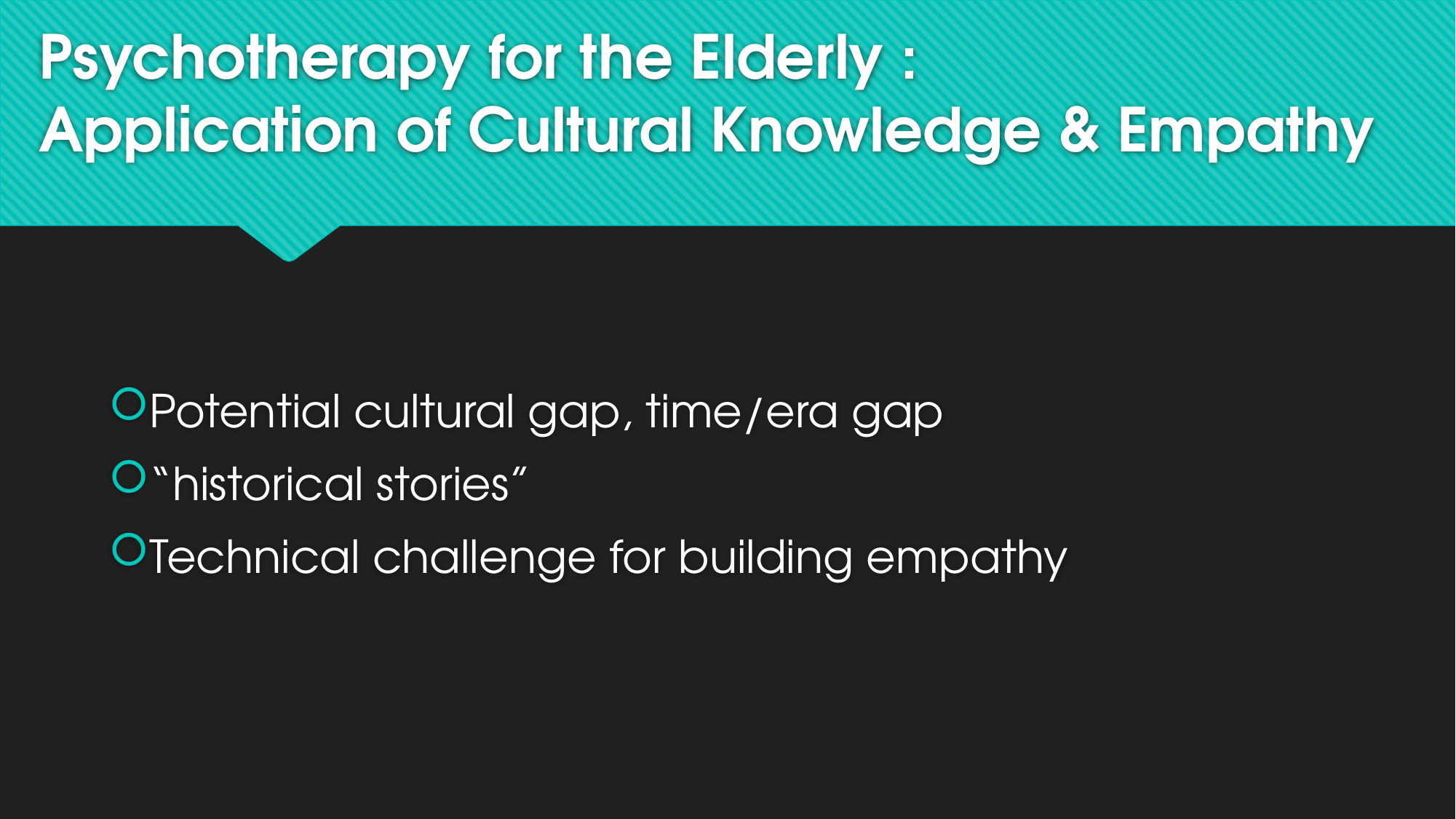

# Psychotherapy for the Elderly : Application of Cultural Knowledge & Empathy
Potential cultural gap, time/era gap
“historical stories”
Technical challenge for building empathy